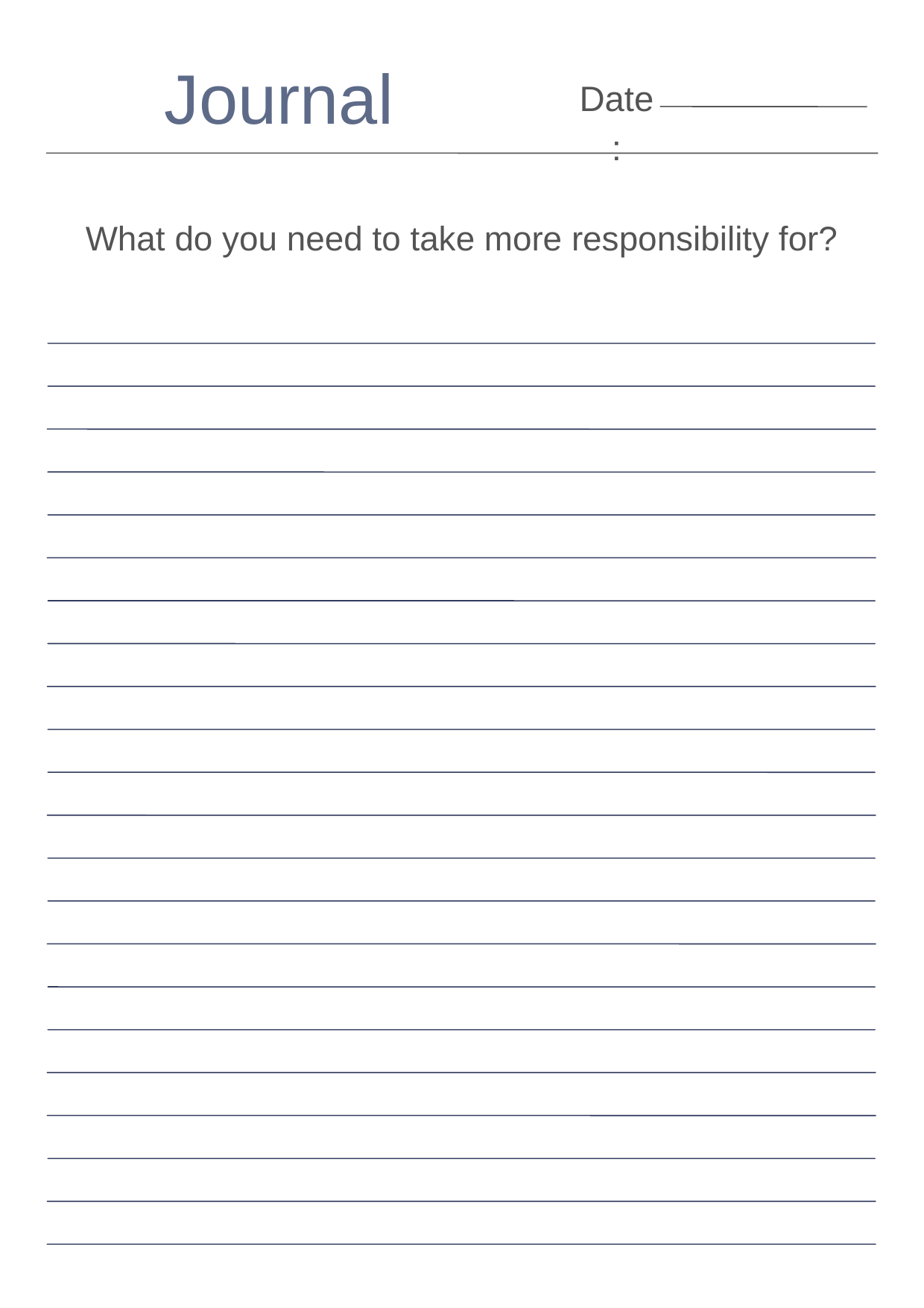

Journal
Date:

What do you need to take more responsibility for?